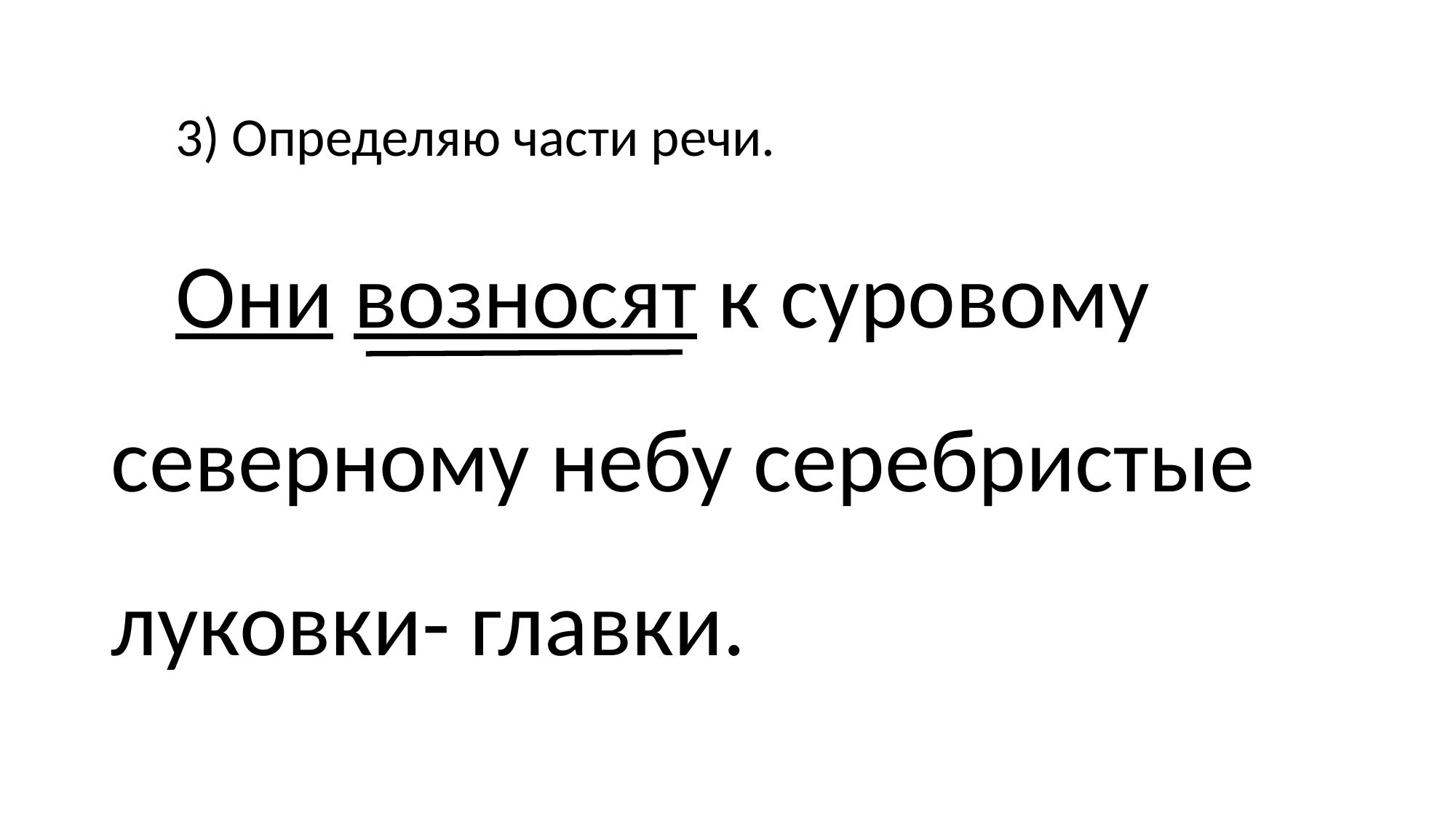

3) Определяю части речи.
Они возносят к суровому северному небу серебристые луковки- главки.